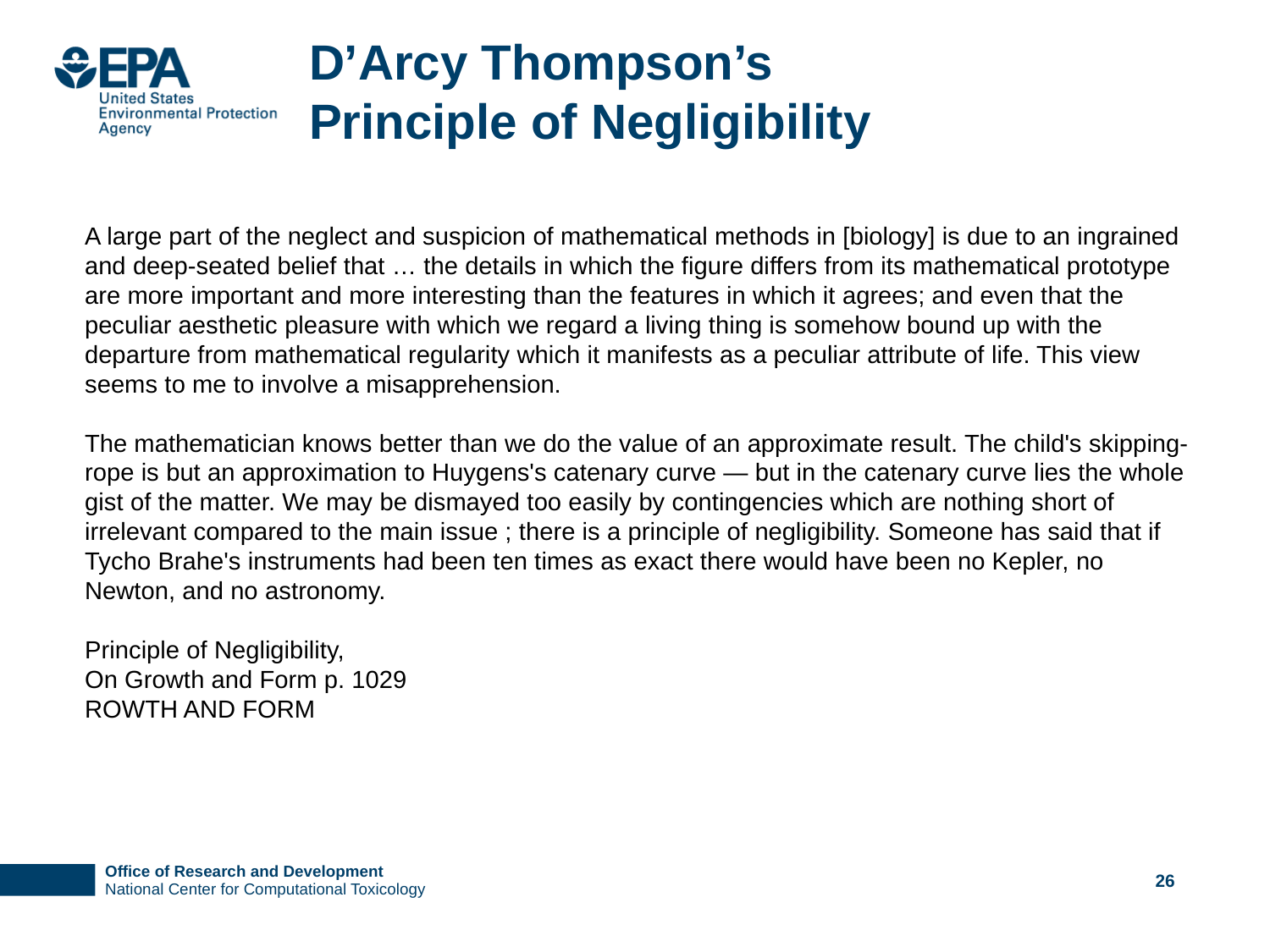

# D’Arcy Thompson’s Principle of Negligibility
A large part of the neglect and suspicion of mathematical methods in [biology] is due to an ingrained and deep-seated belief that … the details in which the figure differs from its mathematical prototype are more important and more interesting than the features in which it agrees; and even that the peculiar aesthetic pleasure with which we regard a living thing is somehow bound up with the departure from mathematical regularity which it manifests as a peculiar attribute of life. This view seems to me to involve a misapprehension.

The mathematician knows better than we do the value of an approximate result. The child's skipping-rope is but an approximation to Huygens's catenary curve — but in the catenary curve lies the whole gist of the matter. We may be dismayed too easily by contingencies which are nothing short of irrelevant compared to the main issue ; there is a principle of negligibility. Someone has said that if Tycho Brahe's instruments had been ten times as exact there would have been no Kepler, no Newton, and no astronomy.

Principle of Negligibility,
On Growth and Form p. 1029
ROWTH AND FORM
26